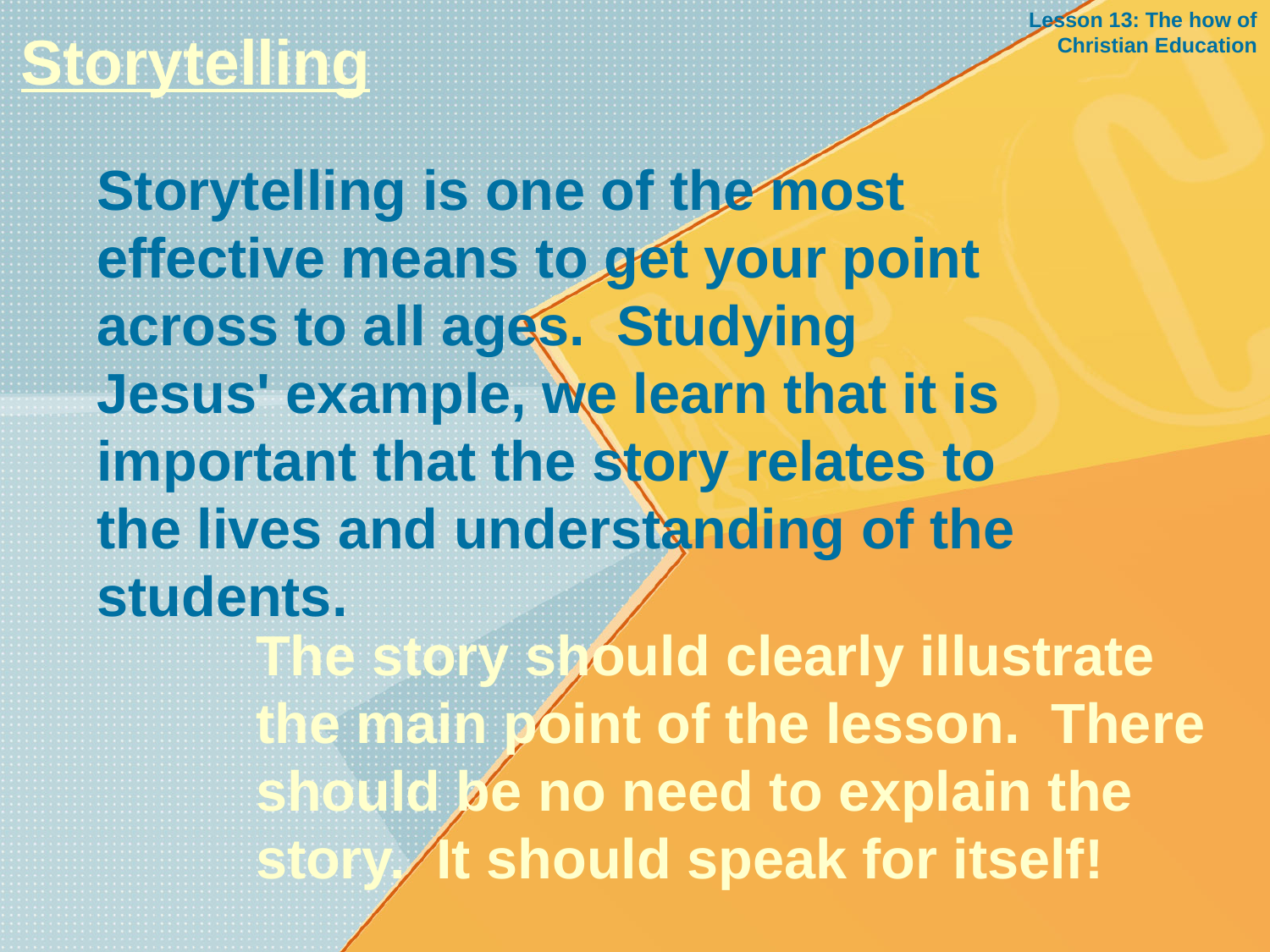

Lesson 13: The how of Christian Education
Storytelling

Storytelling is one of the most effective means to get your point across to all ages.  Studying Jesus' example, we learn that it is important that the story relates to the lives and understanding of the students.
The story should clearly illustrate the main point of the lesson.  There should be no need to explain the story.  It should speak for itself!